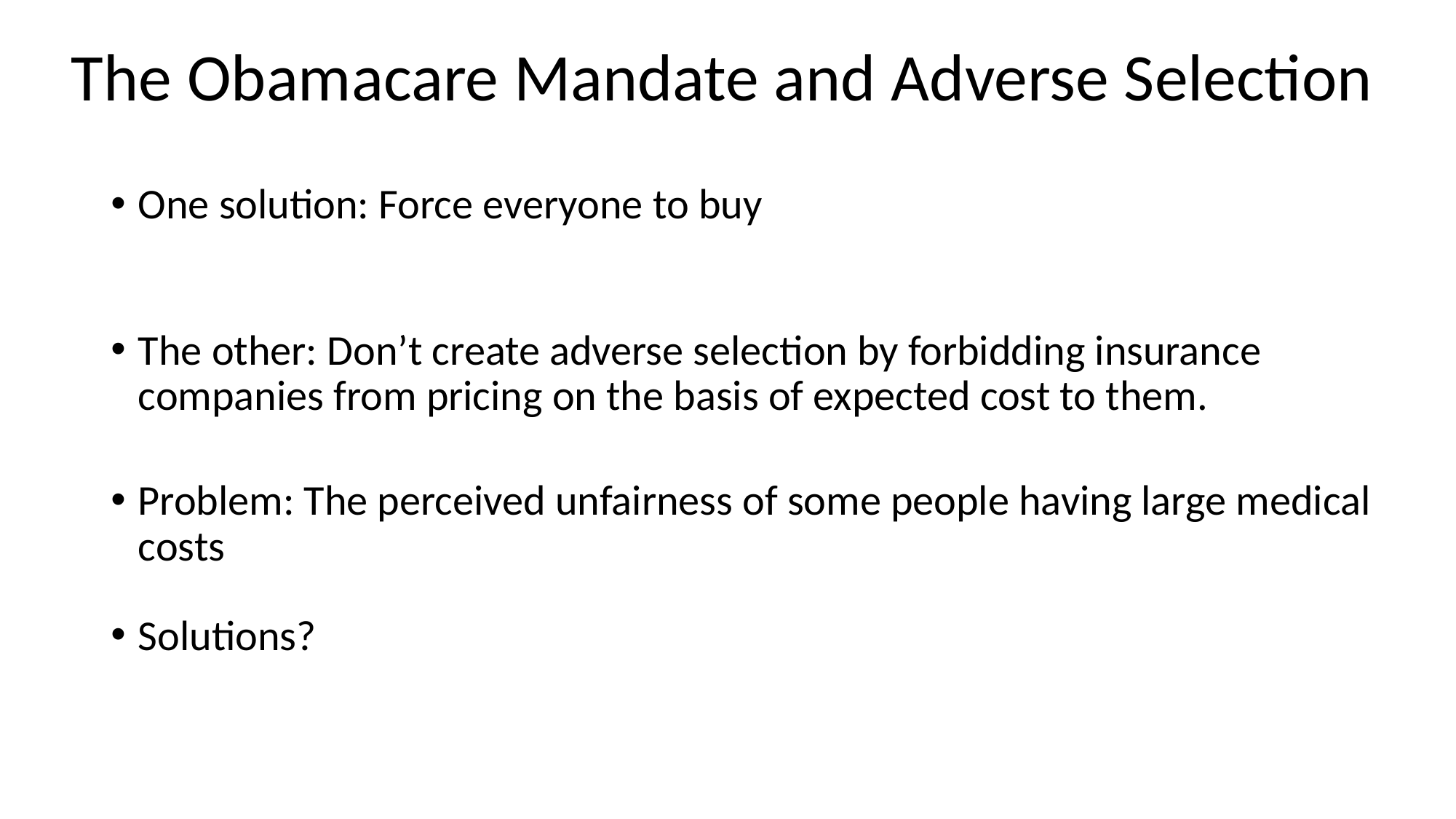

# The Obamacare Mandate and Adverse Selection
One solution: Force everyone to buy
The other: Don’t create adverse selection by forbidding insurance companies from pricing on the basis of expected cost to them.
Problem: The perceived unfairness of some people having large medical costs
Solutions?